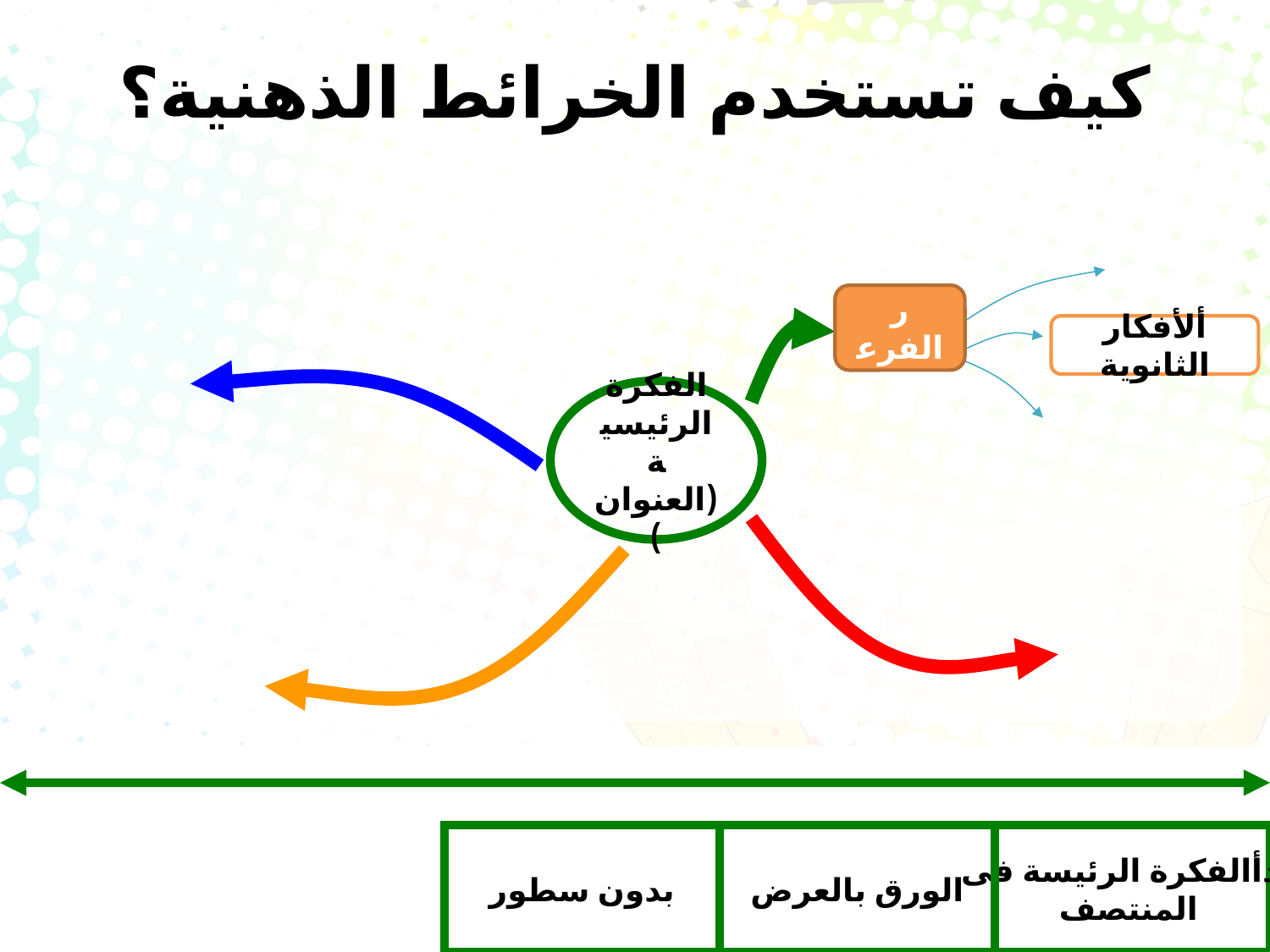

# كيف تستخدم الخرائط الذهنية؟

الأفكار الفرعية

ألأفكار الثانوية

الفكرة الرئيسية
(العنوان)

بدون سطور
الورق بالعرض
أبدأالفكرة الرئيسة فى
 المنتصف